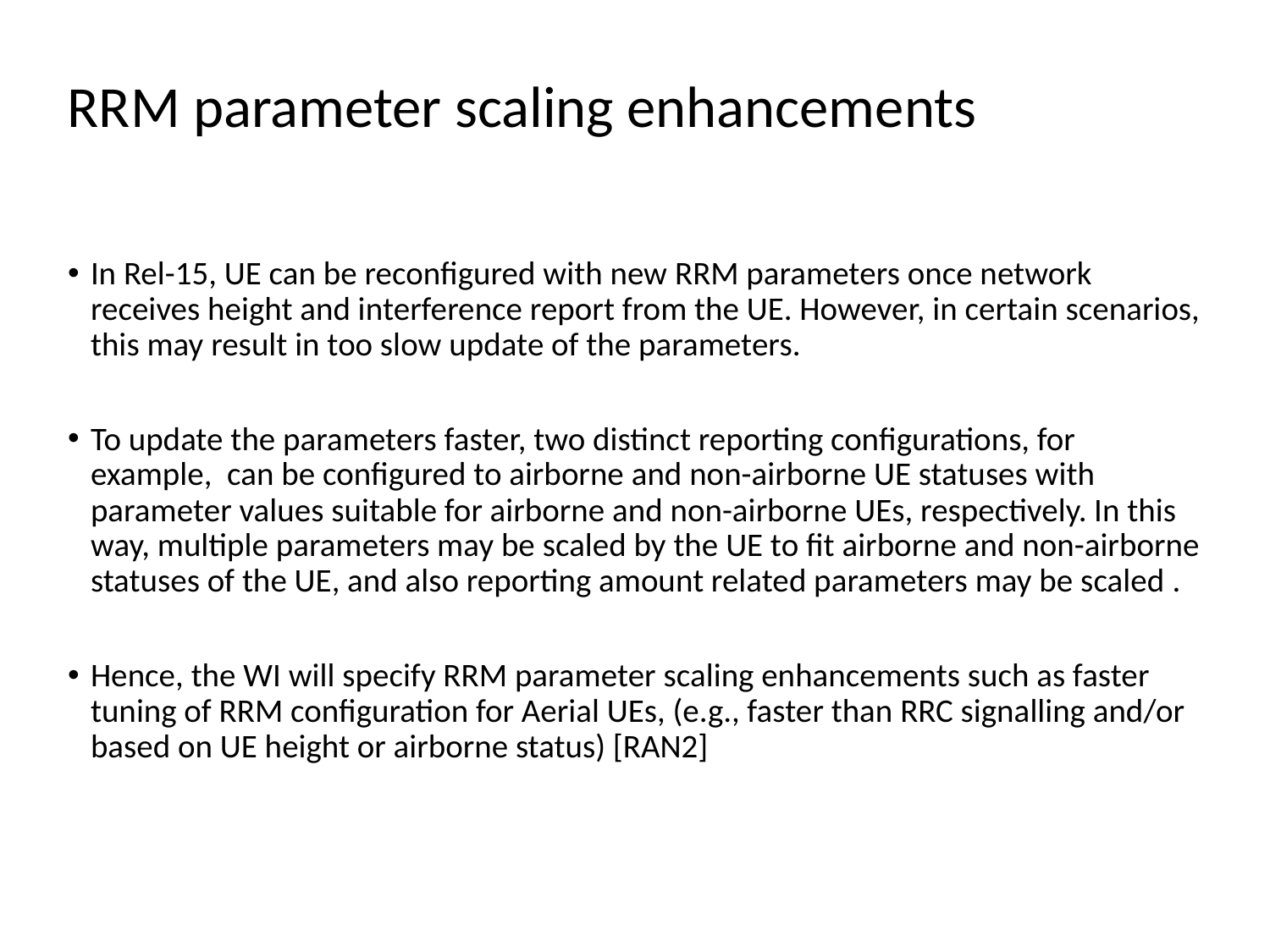

# RRM parameter scaling enhancements
In Rel-15, UE can be reconfigured with new RRM parameters once network receives height and interference report from the UE. However, in certain scenarios, this may result in too slow update of the parameters.

To update the parameters faster, two distinct reporting configurations, for example,  can be configured to airborne and non-airborne UE statuses with parameter values suitable for airborne and non-airborne UEs, respectively. In this way, multiple parameters may be scaled by the UE to fit airborne and non-airborne statuses of the UE, and also reporting amount related parameters may be scaled .

Hence, the WI will specify RRM parameter scaling enhancements such as faster tuning of RRM configuration for Aerial UEs, (e.g., faster than RRC signalling and/or based on UE height or airborne status) [RAN2]